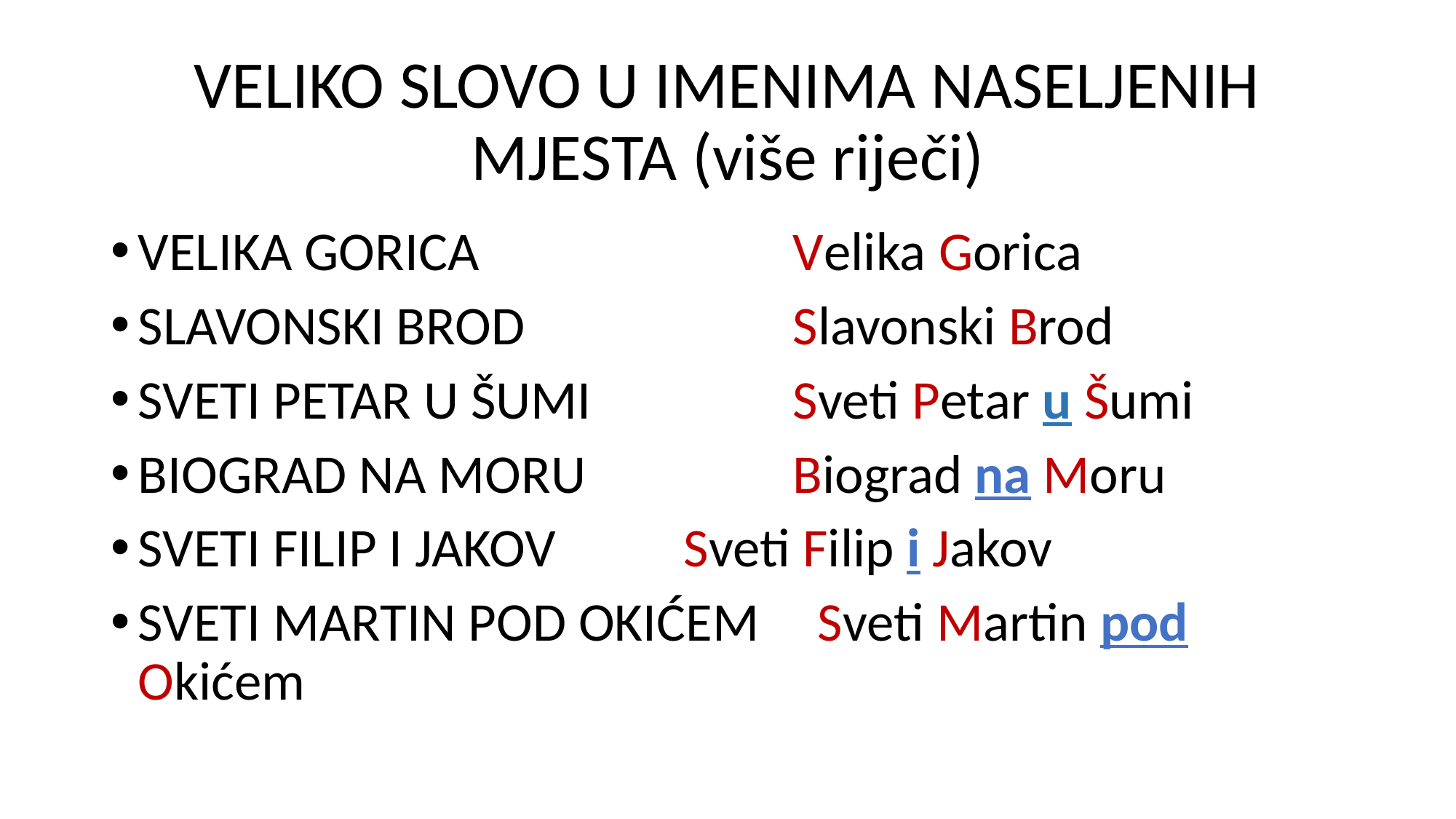

# VELIKO SLOVO U IMENIMA NASELJENIH MJESTA (više riječi)
VELIKA GORICA 			Velika Gorica
SLAVONSKI BROD			Slavonski Brod
SVETI PETAR U ŠUMI		Sveti Petar u Šumi
BIOGRAD NA MORU		Biograd na Moru
SVETI FILIP I JAKOV		Sveti Filip i Jakov
SVETI MARTIN POD OKIĆEM	  Sveti Martin pod Okićem